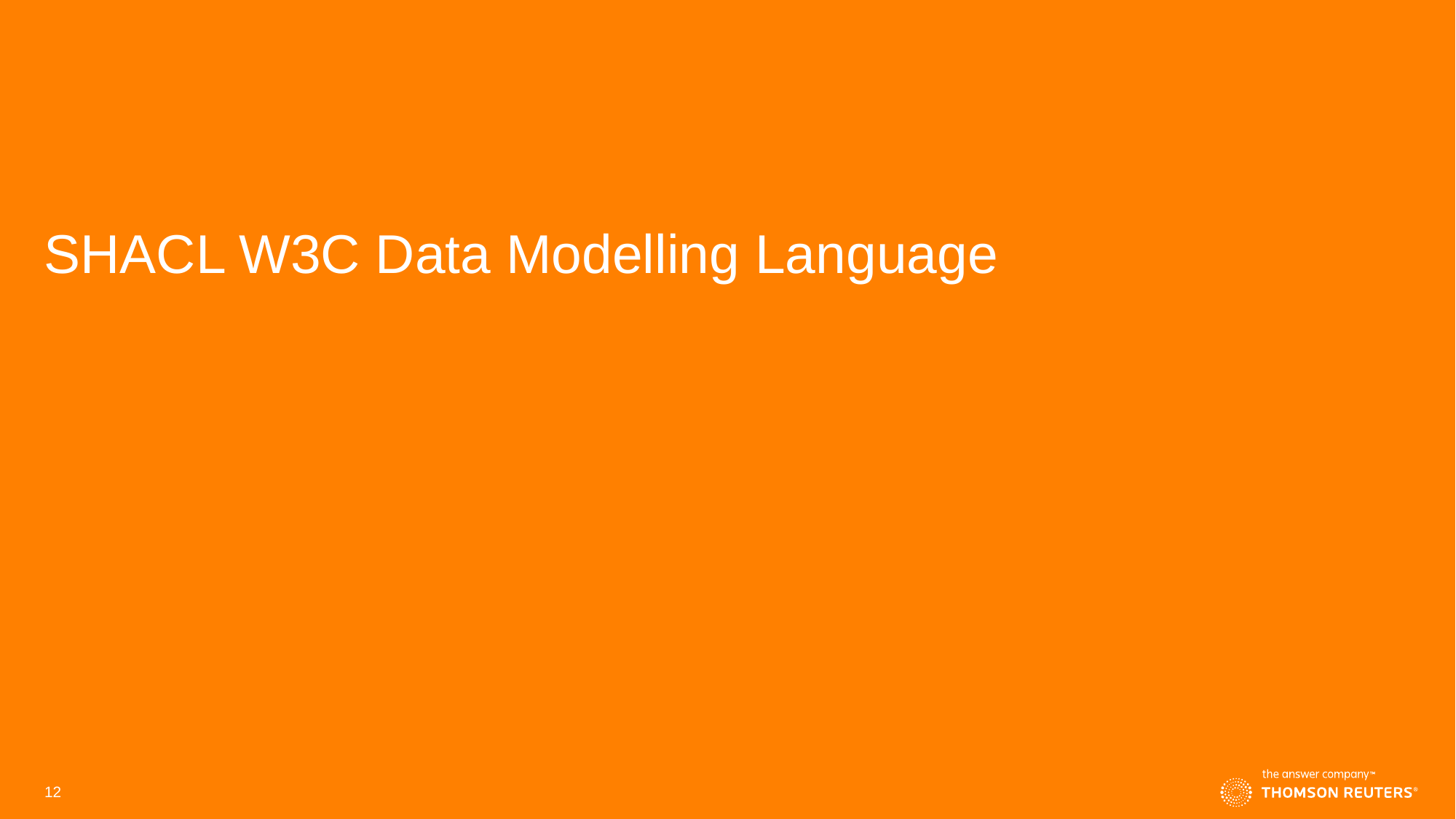

# SHACL W3C Data Modelling Language
12